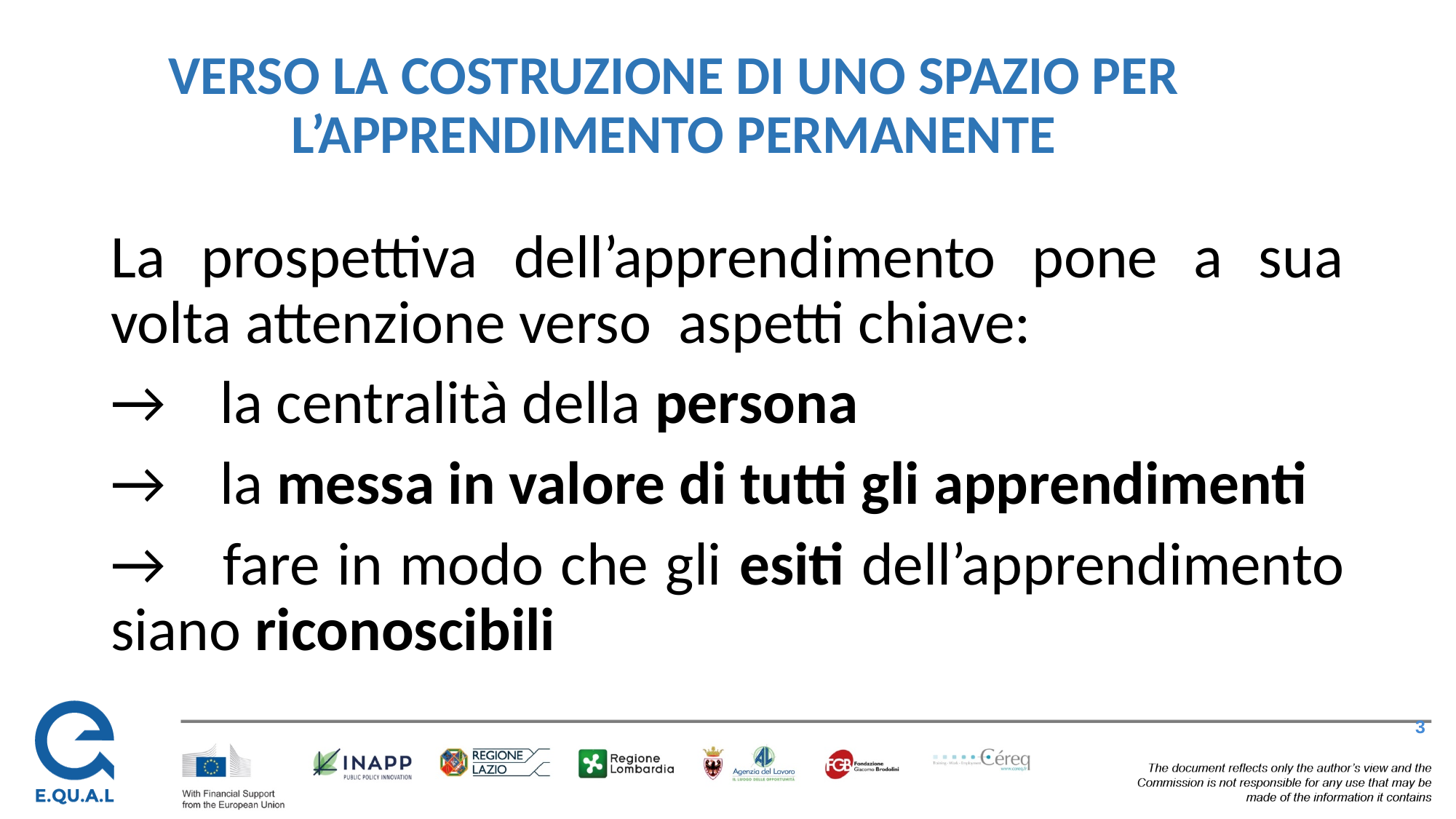

# VERSO LA COSTRUZIONE DI UNO SPAZIO PER L’APPRENDIMENTO PERMANENTE
La prospettiva dell’apprendimento pone a sua volta attenzione verso  aspetti chiave:
→	la centralità della persona
→	la messa in valore di tutti gli apprendimenti
→ 	fare in modo che gli esiti dell’apprendimento siano riconoscibili